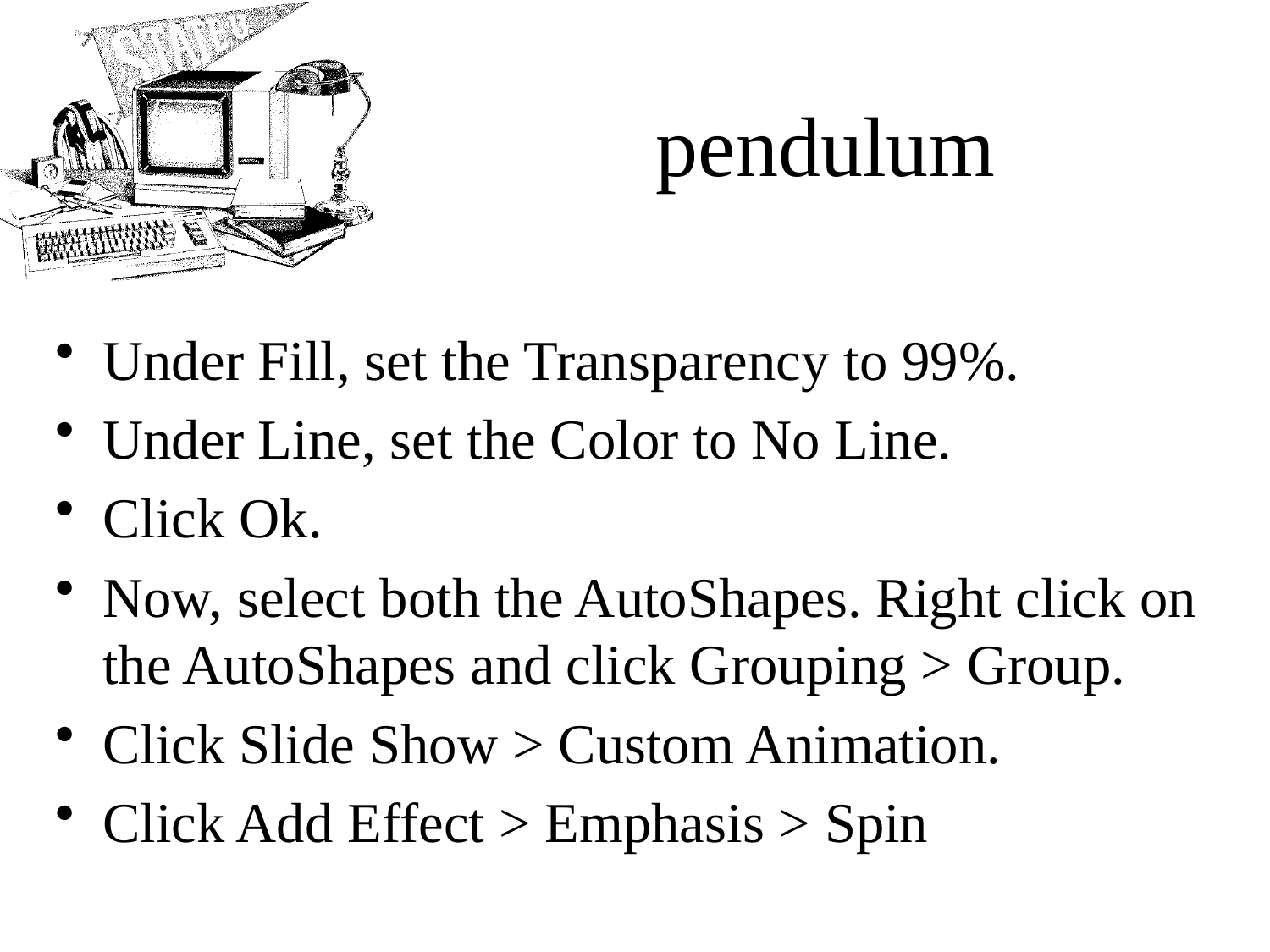

# pendulum
Under Fill, set the Transparency to 99%.
Under Line, set the Color to No Line.
Click Ok.
Now, select both the AutoShapes. Right click on the AutoShapes and click Grouping > Group.
Click Slide Show > Custom Animation.
Click Add Effect > Emphasis > Spin